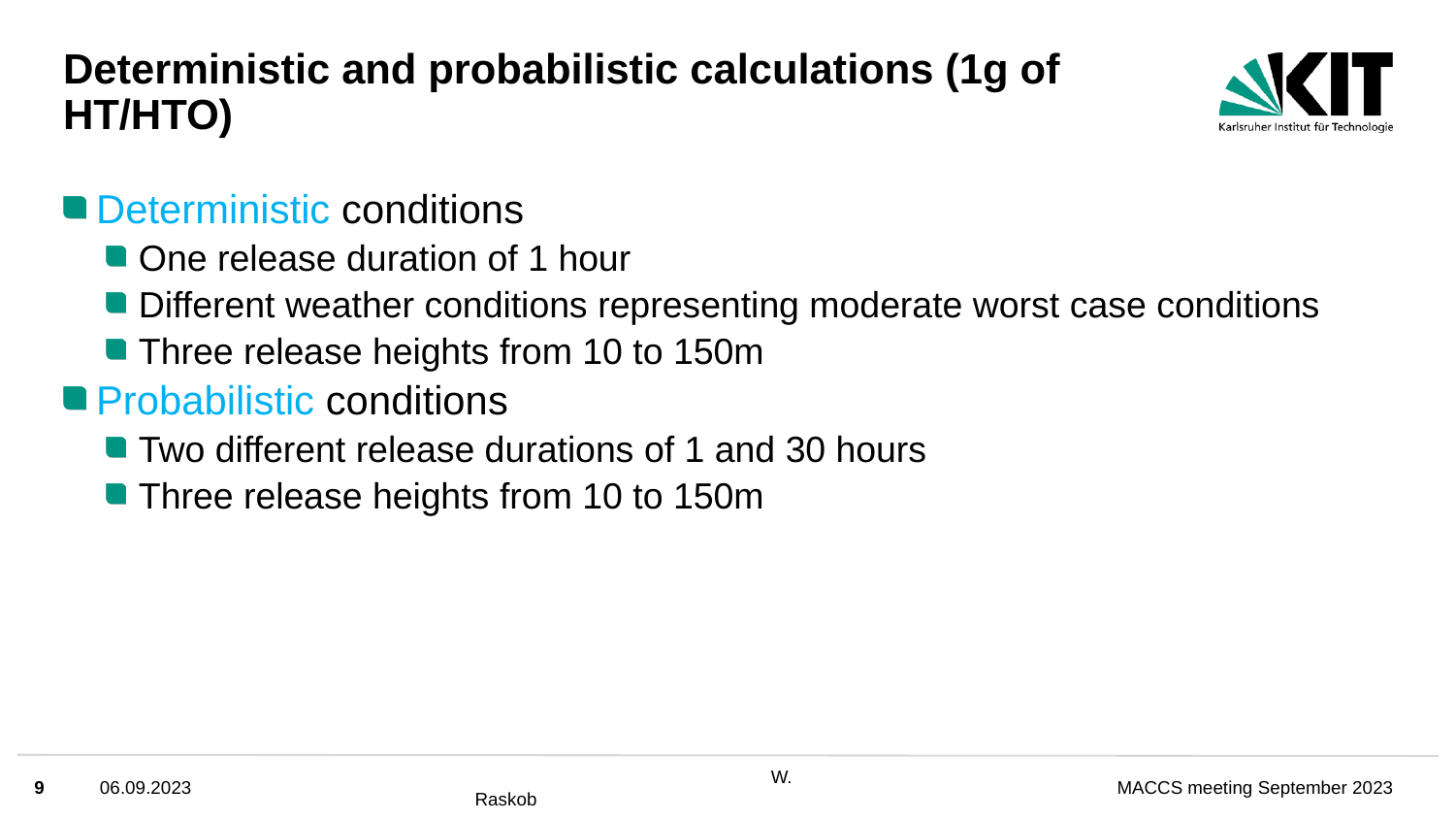

# Deterministic and probabilistic calculations (1g of HT/HTO)
Deterministic conditions
One release duration of 1 hour
Different weather conditions representing moderate worst case conditions
Three release heights from 10 to 150m
Probabilistic conditions
Two different release durations of 1 and 30 hours
Three release heights from 10 to 150m
9
06.09.2023